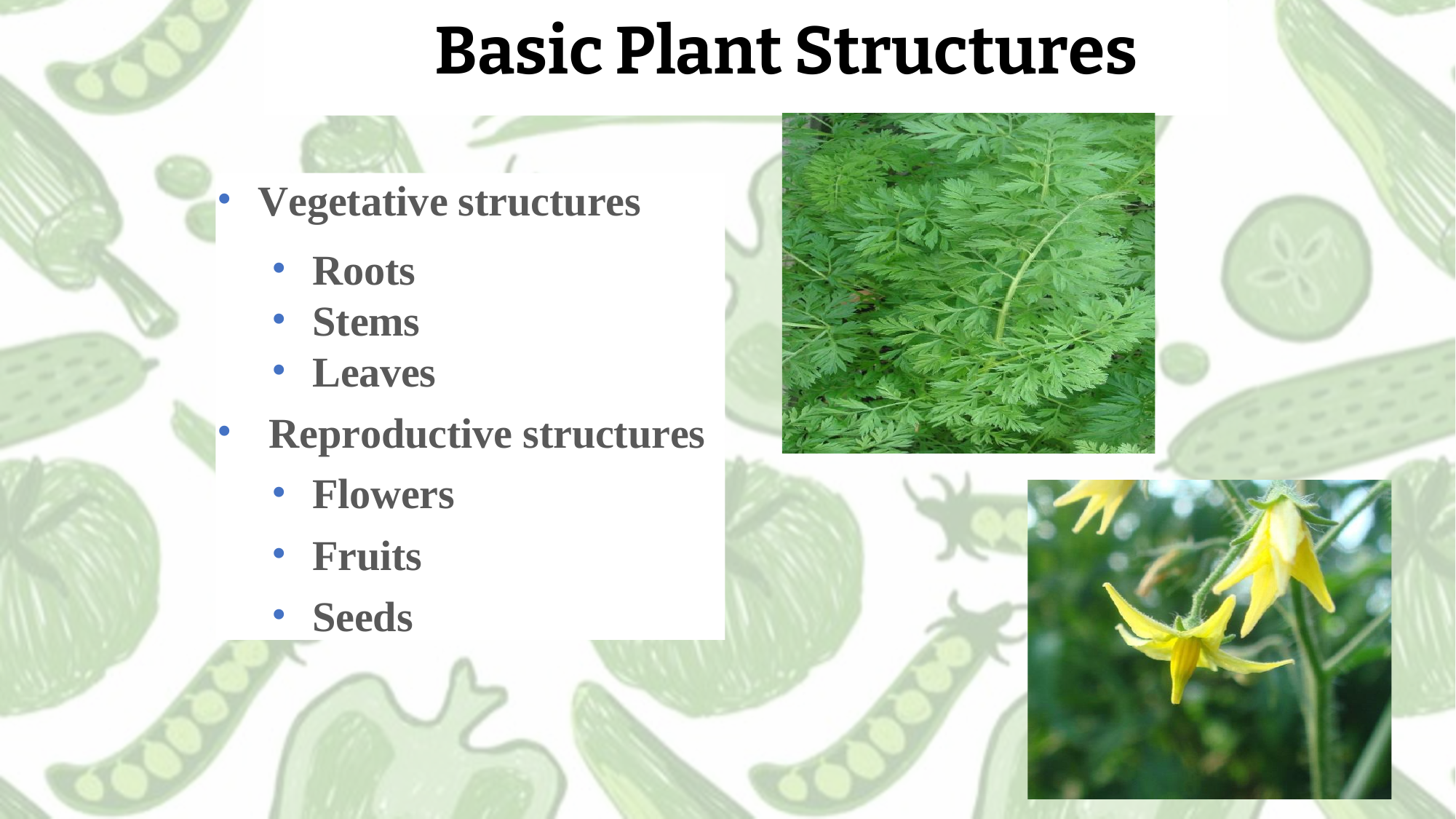

# Basic Plant Structures

Vegetative structures

Roots
Stems
Leaves
 Reproductive structures
Flowers
Fruits
Seeds